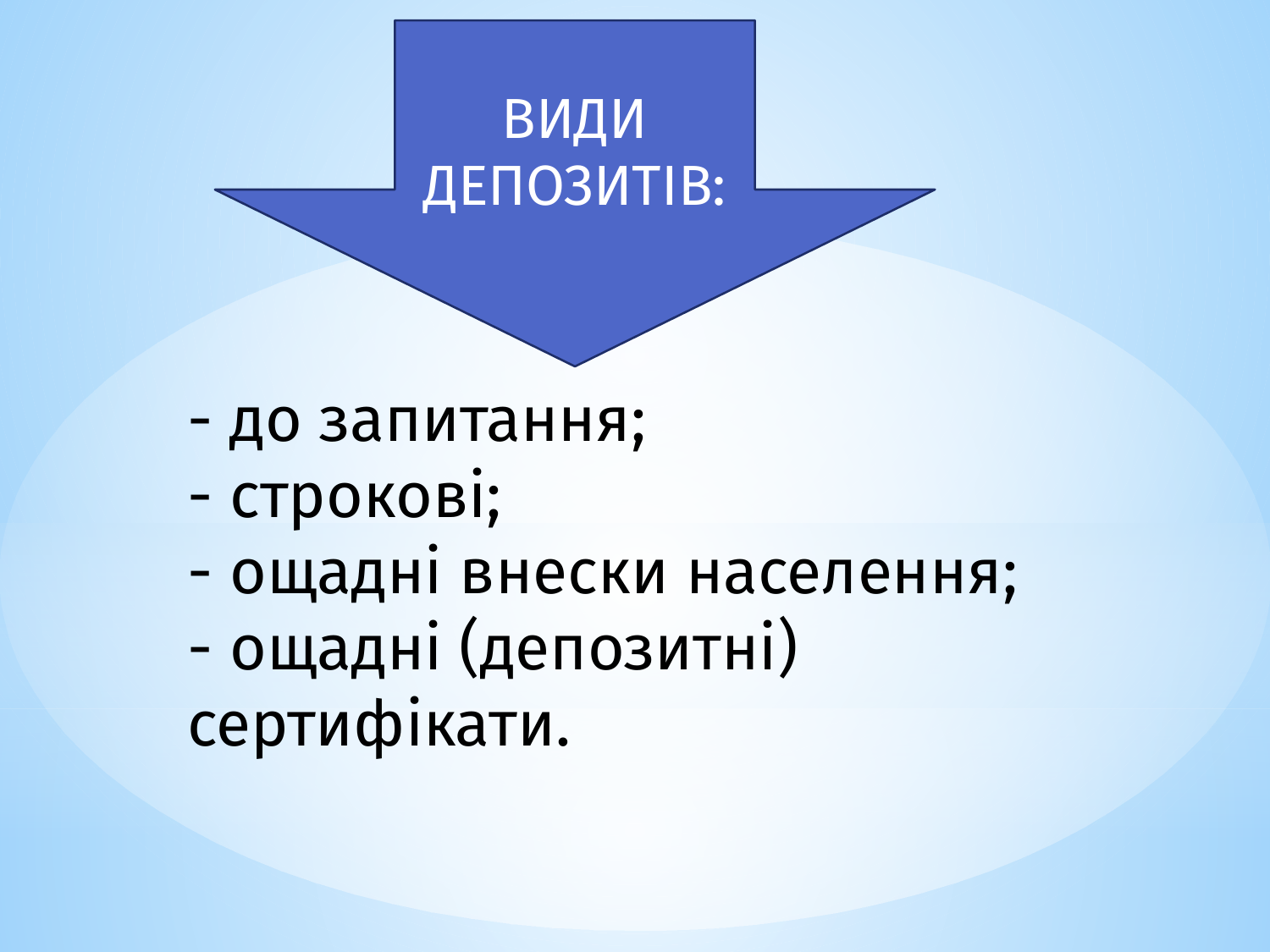

- до запитання;
- строкові;
- ощадні внески населення;
- ощадні (депозитні) сертифікати.
ВИДИ ДЕПОЗИТІВ: